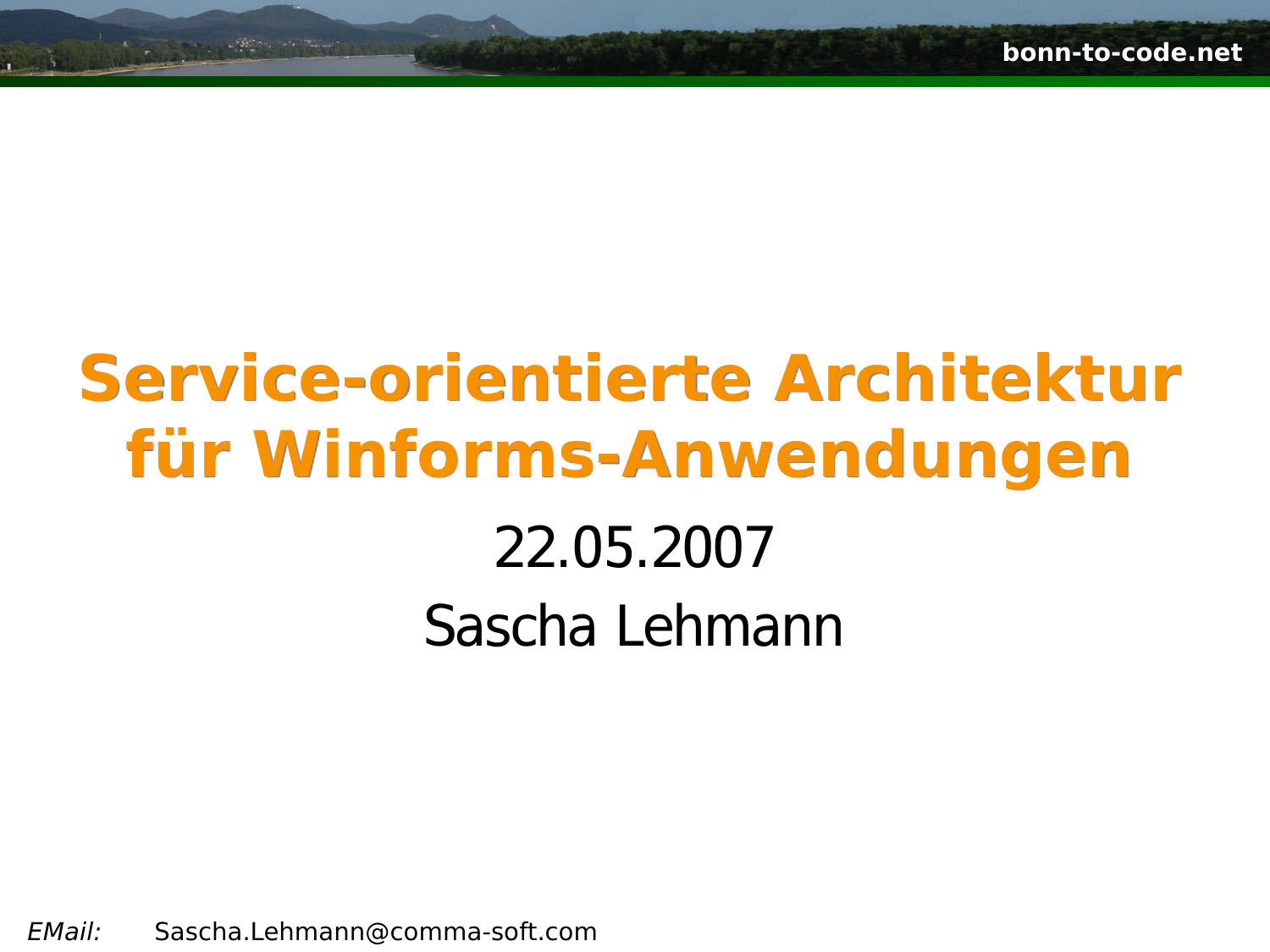

# Service-orientierte Architektur für Winforms-Anwendungen
22.05.2007
Sascha Lehmann
EMail:		Sascha.Lehmann@comma-soft.com